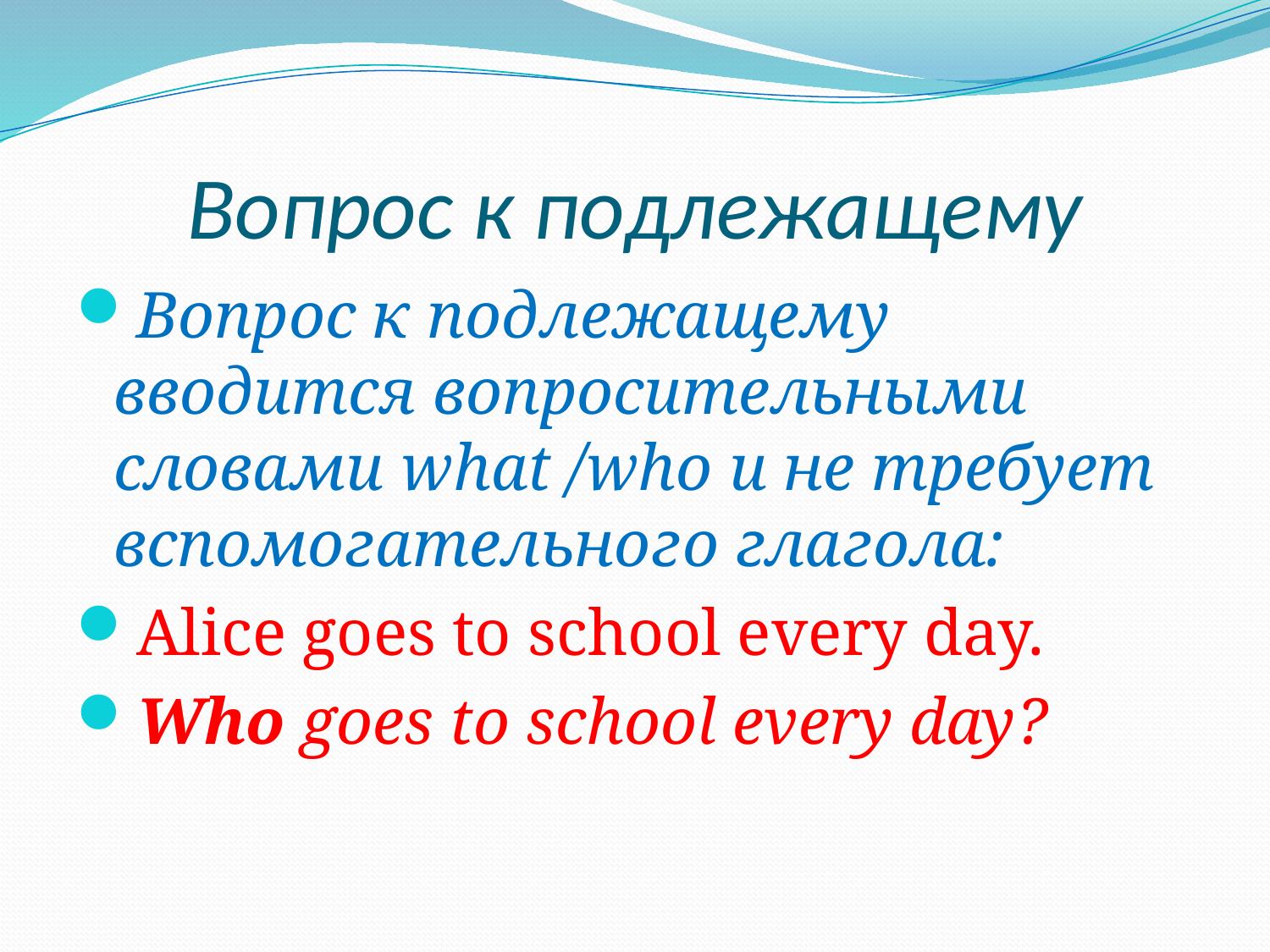

# Вопрос к подлежащему
Вопрос к подлежащему вводится вопросительными словами what /who и не требует вспомогательного глагола:
Alice goes to school every day.
Who goes to school every day?